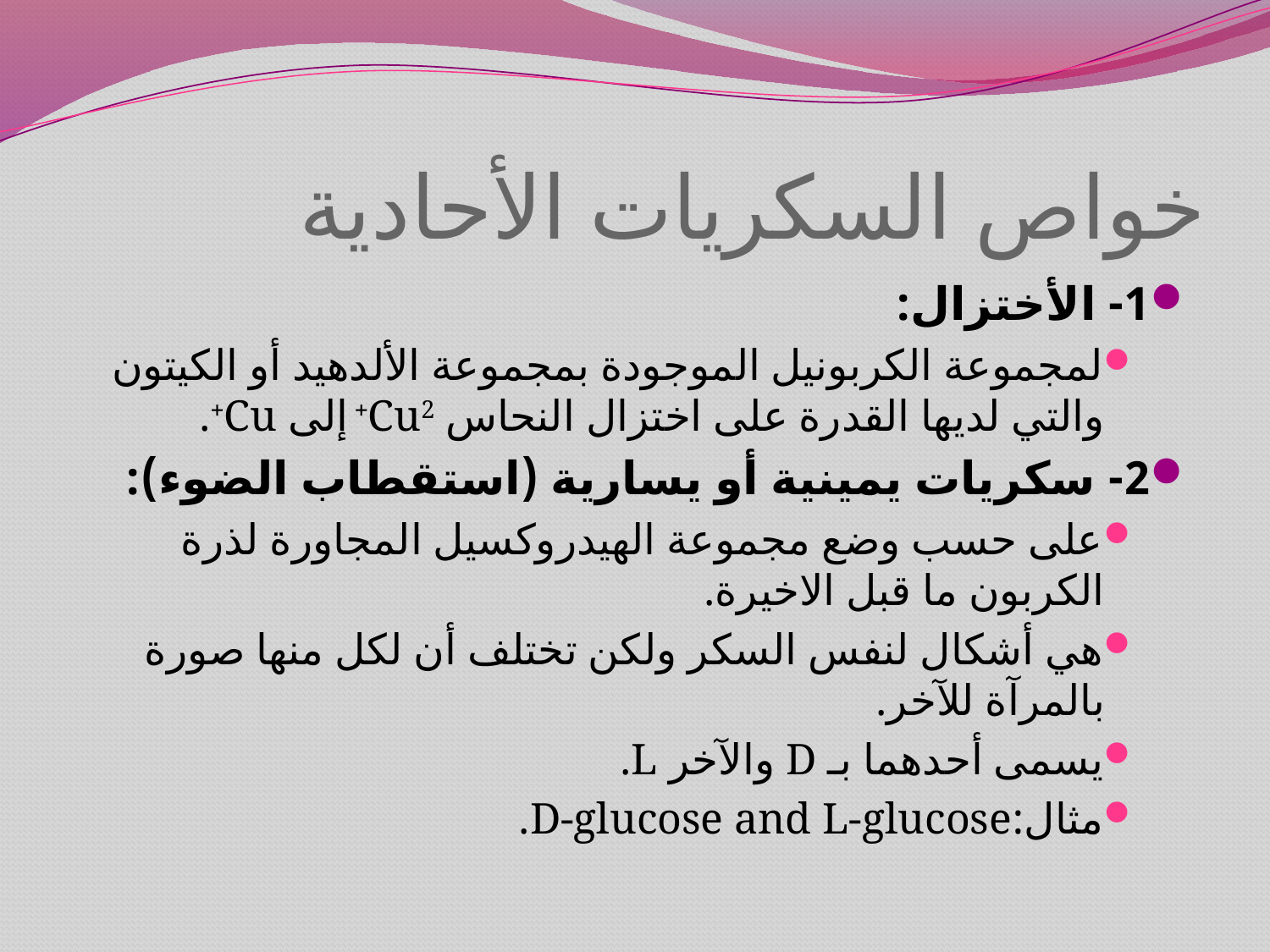

# خواص السكريات الأحادية
1- الأختزال:
لمجموعة الكربونيل الموجودة بمجموعة الألدهيد أو الكيتون والتي لديها القدرة على اختزال النحاس Cu2+ إلى Cu+.
2- سكريات يمينية أو يسارية (استقطاب الضوء):
على حسب وضع مجموعة الهيدروكسيل المجاورة لذرة الكربون ما قبل الاخيرة.
هي أشكال لنفس السكر ولكن تختلف أن لكل منها صورة بالمرآة للآخر.
يسمى أحدهما بـ D والآخر L.
مثال:D-glucose and L-glucose.